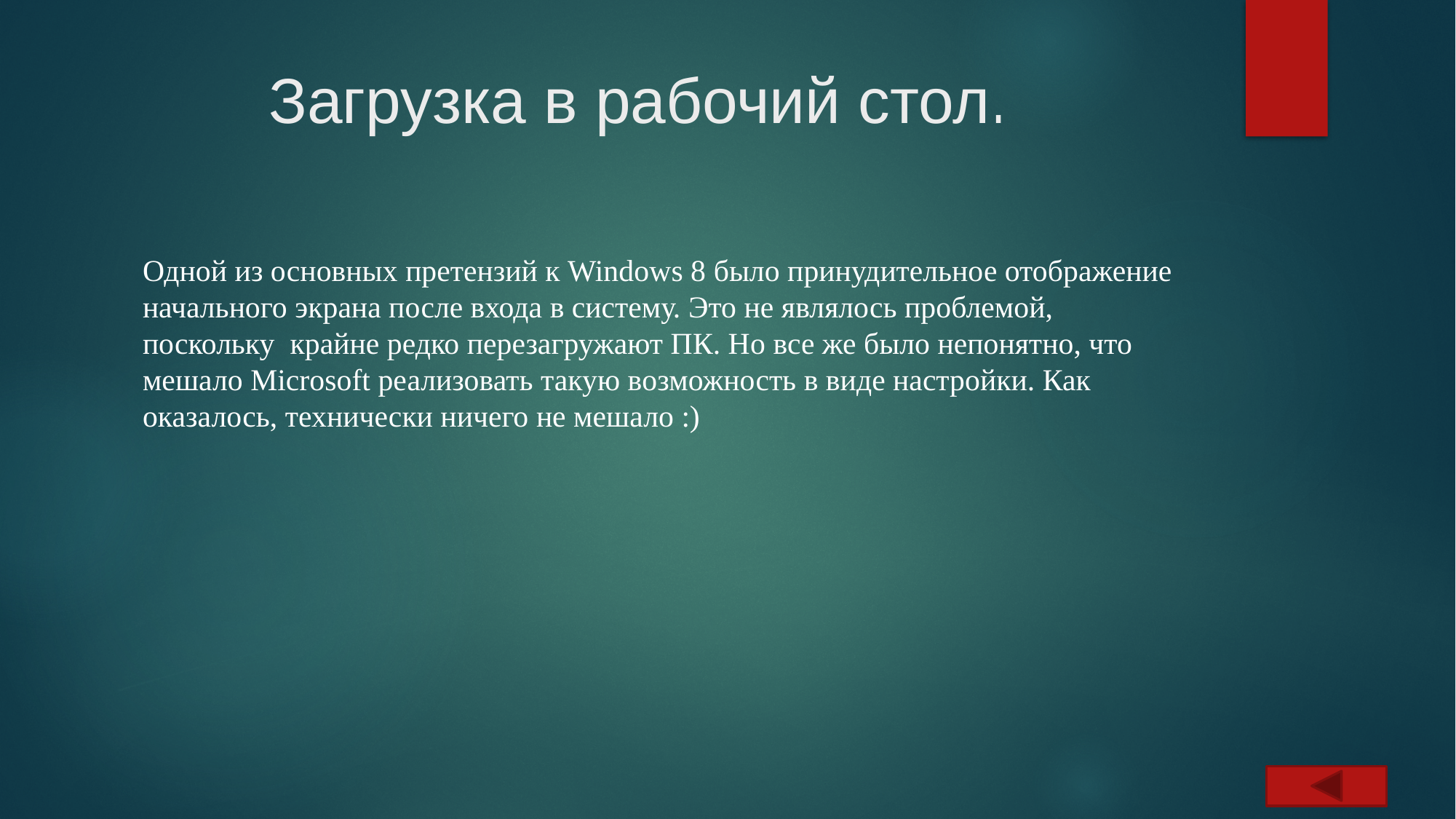

# Загрузка в рабочий стол.
Одной из основных претензий к Windows 8 было принудительное отображение начального экрана после входа в систему. Это не являлось проблемой, поскольку  крайне редко перезагружают ПК. Но все же было непонятно, что мешало Microsoft реализовать такую возможность в виде настройки. Как оказалось, технически ничего не мешало :)